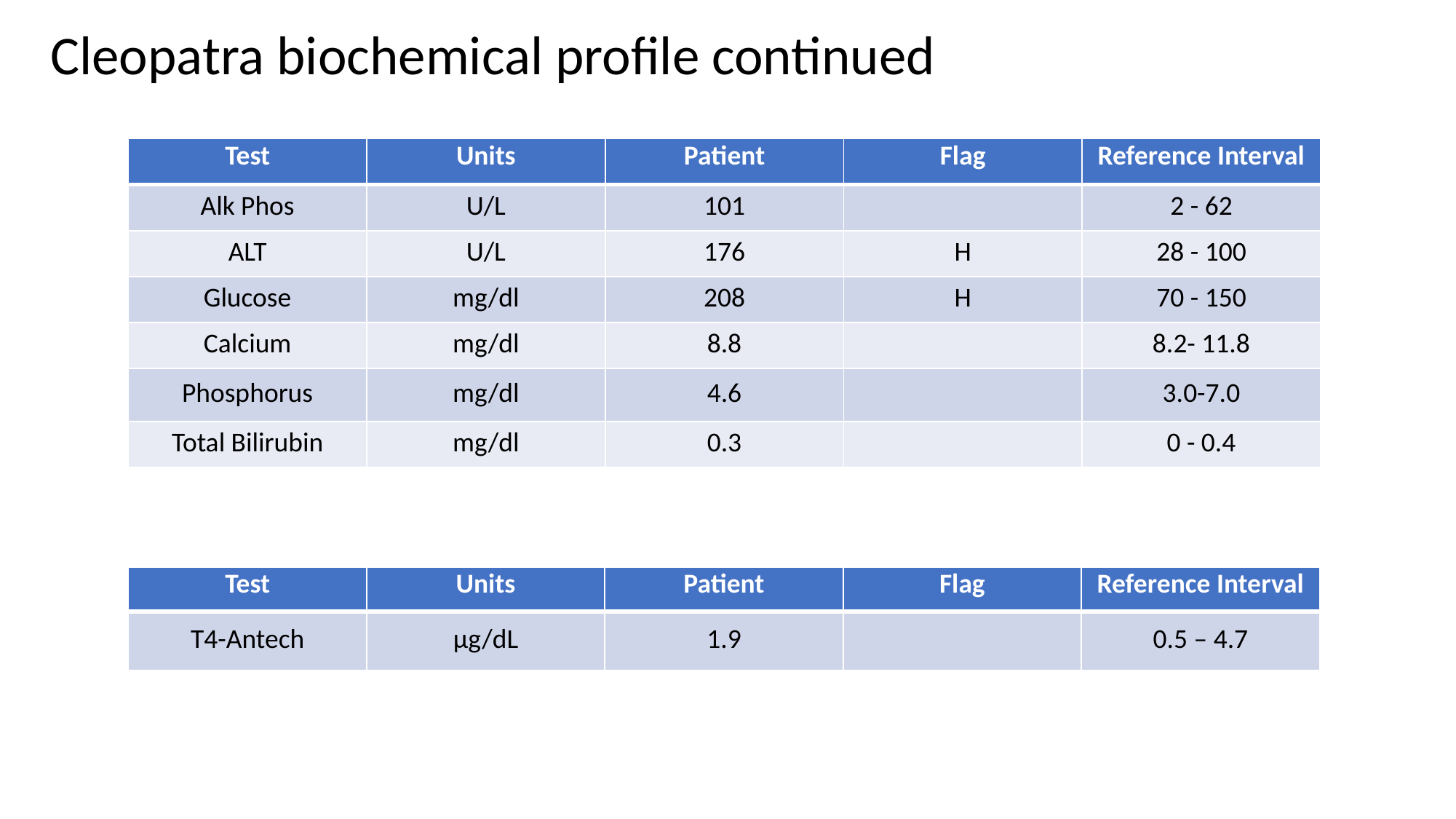

# Cleopatra biochemical profile continued
| Test | Units | Patient | Flag | Reference Interval |
| --- | --- | --- | --- | --- |
| Alk Phos | U/L | 101 |  | 2 - 62 |
| ALT | U/L | 176 | H | 28 - 100 |
| Glucose | mg/dl | 208 | H | 70 - 150 |
| Calcium | mg/dl | 8.8 |  | 8.2- 11.8 |
| Phosphorus | mg/dl | 4.6 |  | 3.0-7.0 |
| Total Bilirubin | mg/dl | 0.3 |  | 0 - 0.4 |
| Test | Units | Patient | Flag | Reference Interval |
| --- | --- | --- | --- | --- |
| T4-Antech | µg/dL | 1.9 |  | 0.5 – 4.7 |